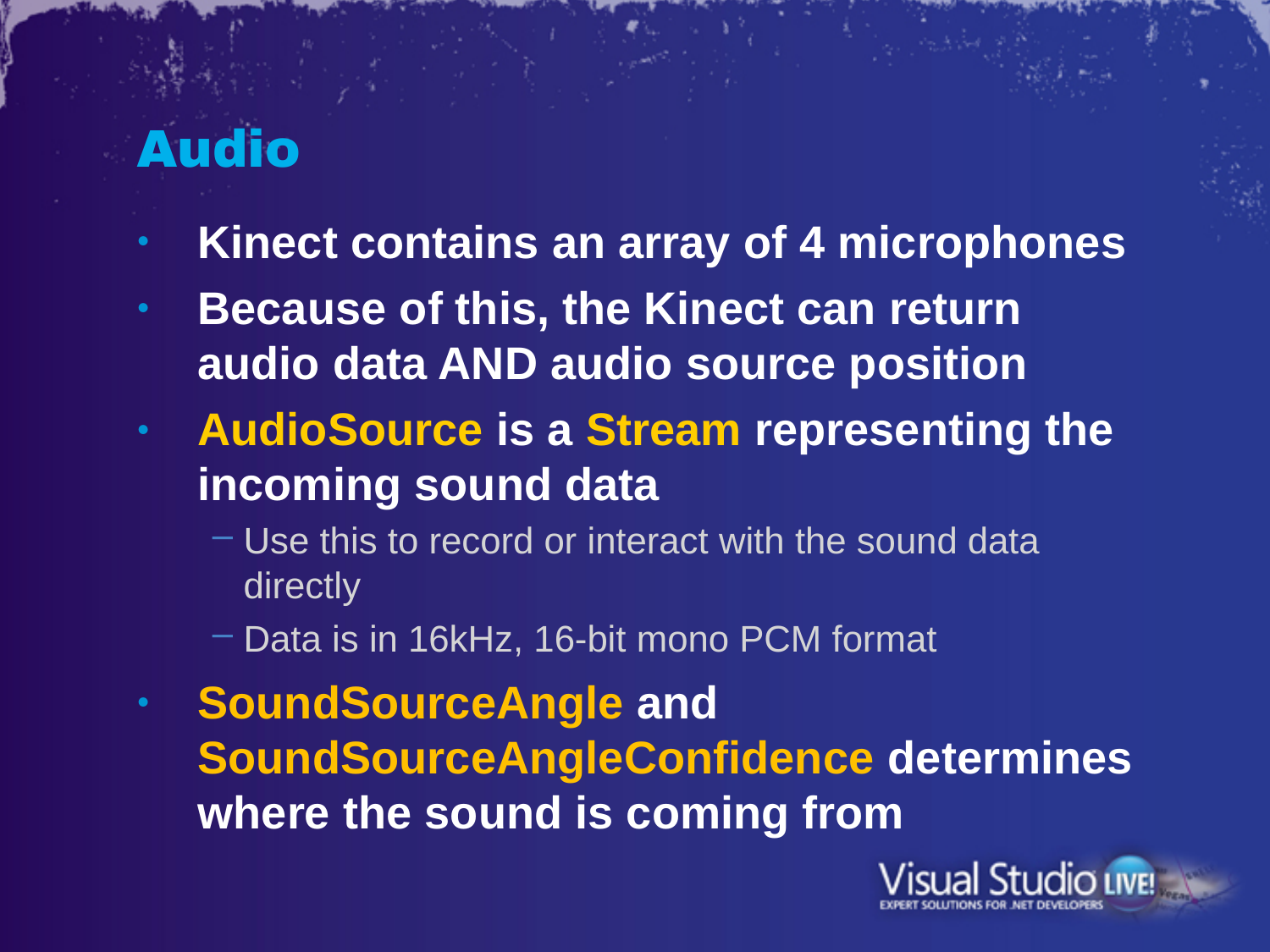

# Audio
Kinect contains an array of 4 microphones
Because of this, the Kinect can return audio data AND audio source position
AudioSource is a Stream representing the incoming sound data
Use this to record or interact with the sound data directly
Data is in 16kHz, 16-bit mono PCM format
SoundSourceAngle and SoundSourceAngleConfidence determines where the sound is coming from